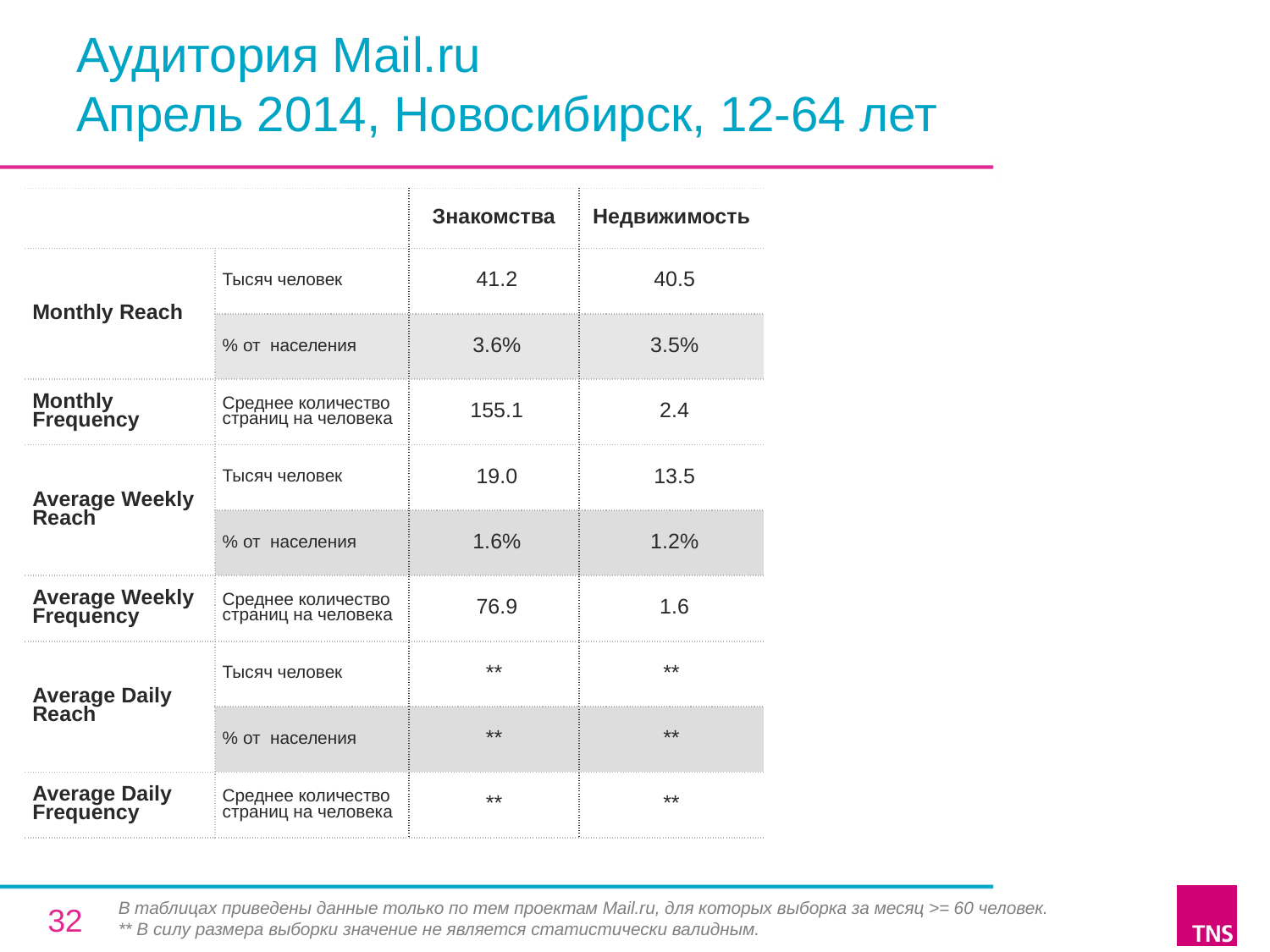

# Аудитория Mail.ru Апрель 2014, Новосибирск, 12-64 лет
|  |  | Знакомства | Недвижимость |
| --- | --- | --- | --- |
| Monthly Reach | Тысяч человек | 41.2 | 40.5 |
|  | % от населения | 3.6% | 3.5% |
| Monthly Frequency | Среднее количество страниц на человека | 155.1 | 2.4 |
| Average Weekly Reach | Тысяч человек | 19.0 | 13.5 |
|  | % от населения | 1.6% | 1.2% |
| Average Weekly Frequency | Среднее количество страниц на человека | 76.9 | 1.6 |
| Average Daily Reach | Тысяч человек | \*\* | \*\* |
|  | % от населения | \*\* | \*\* |
| Average Daily Frequency | Среднее количество страниц на человека | \*\* | \*\* |
В таблицах приведены данные только по тем проектам Mail.ru, для которых выборка за месяц >= 60 человек.
** В силу размера выборки значение не является статистически валидным.
32